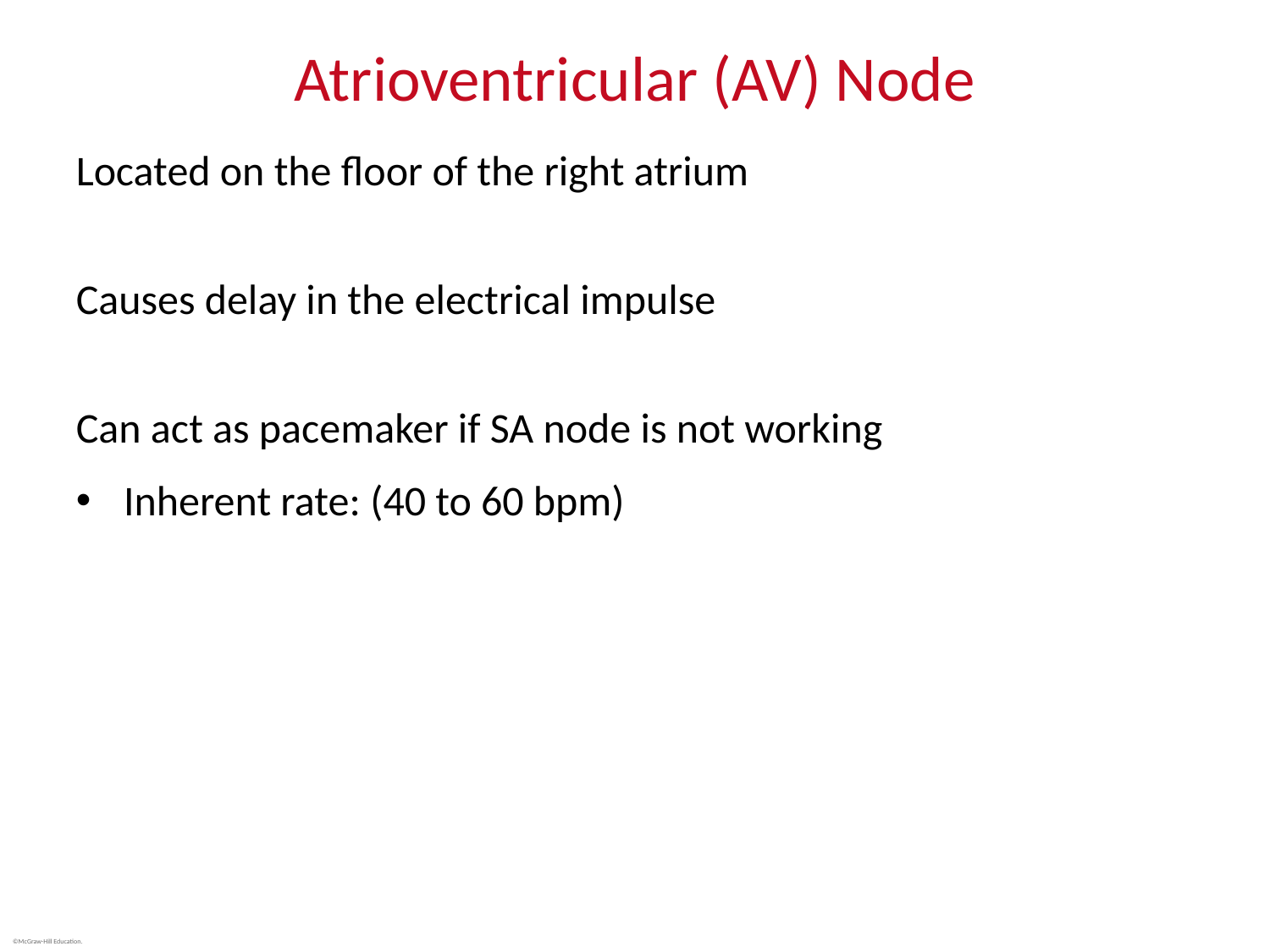

# Atrioventricular (AV) Node
Located on the floor of the right atrium
Causes delay in the electrical impulse
Can act as pacemaker if SA node is not working
Inherent rate: (40 to 60 bpm)